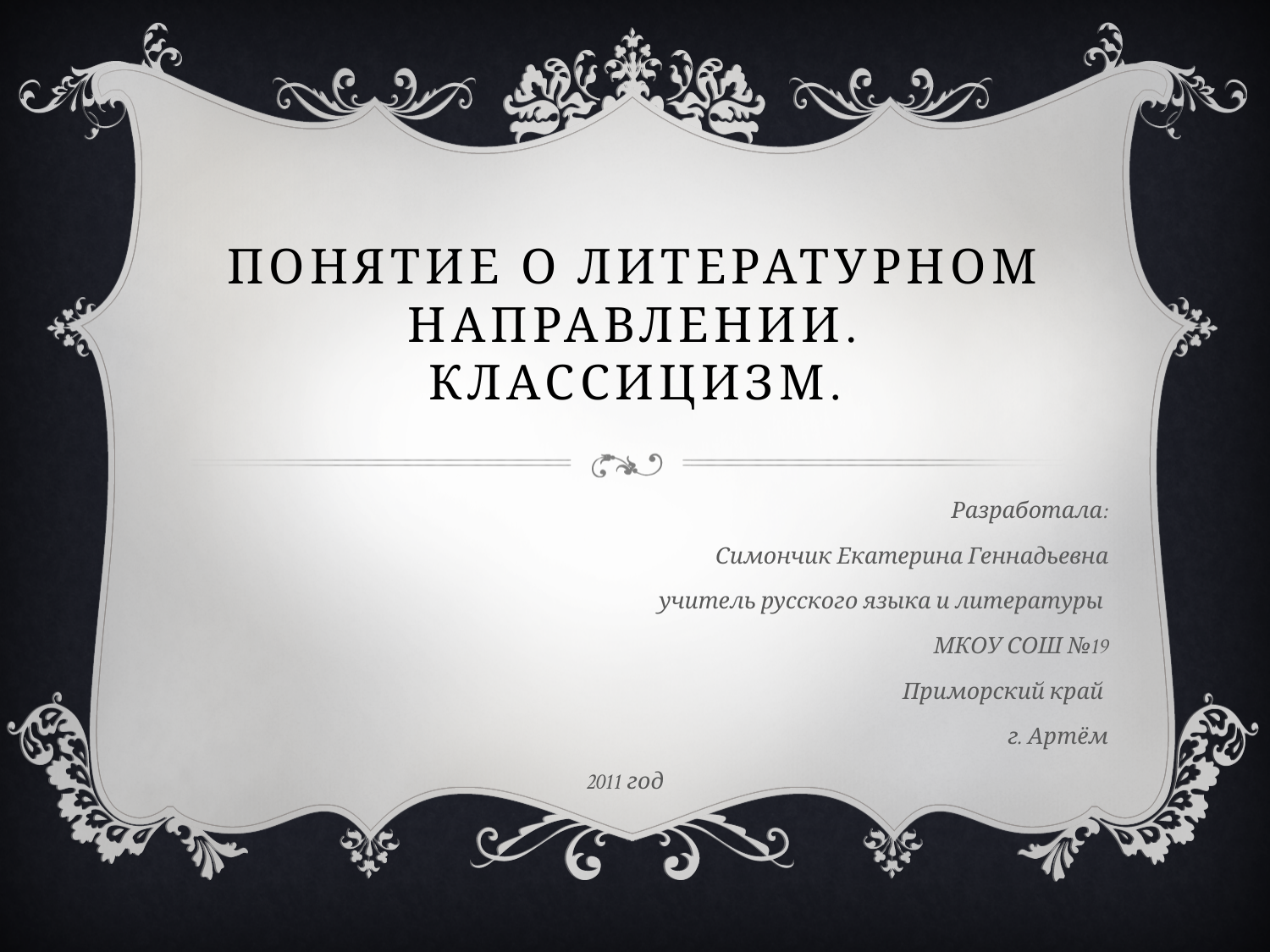

# Понятие о литературном направлении. Классицизм.
Разработала:
Симончик Екатерина Геннадьевна
учитель русского языка и литературы
МКОУ СОШ №19
Приморский край
г. Артём
2011 год